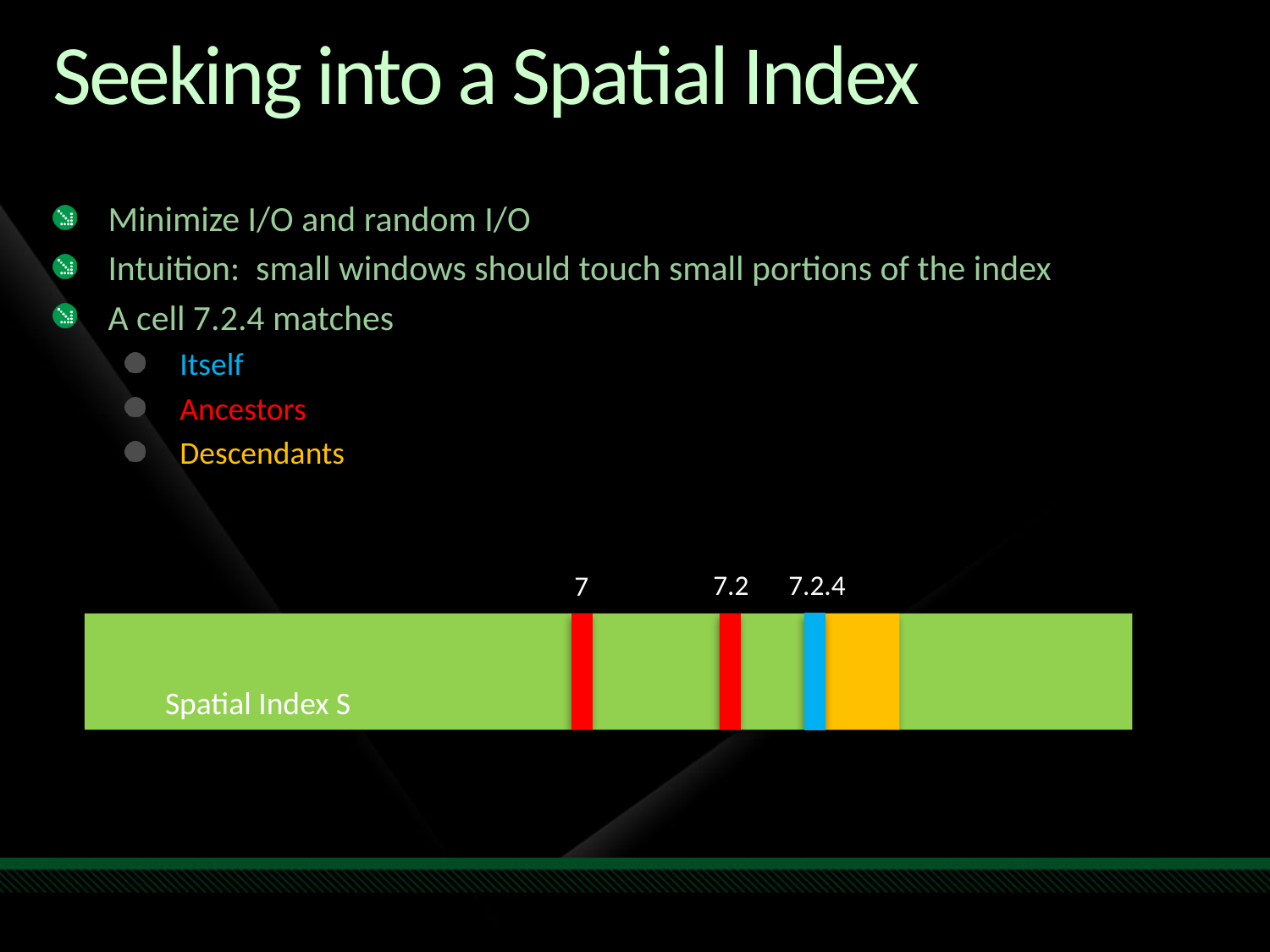

# Seeking into a Spatial Index
Minimize I/O and random I/O
Intuition:  small windows should touch small portions of the index
A cell 7.2.4 matches
Itself
Ancestors
Descendants

7.2
7.2.4
7

Spatial Index S